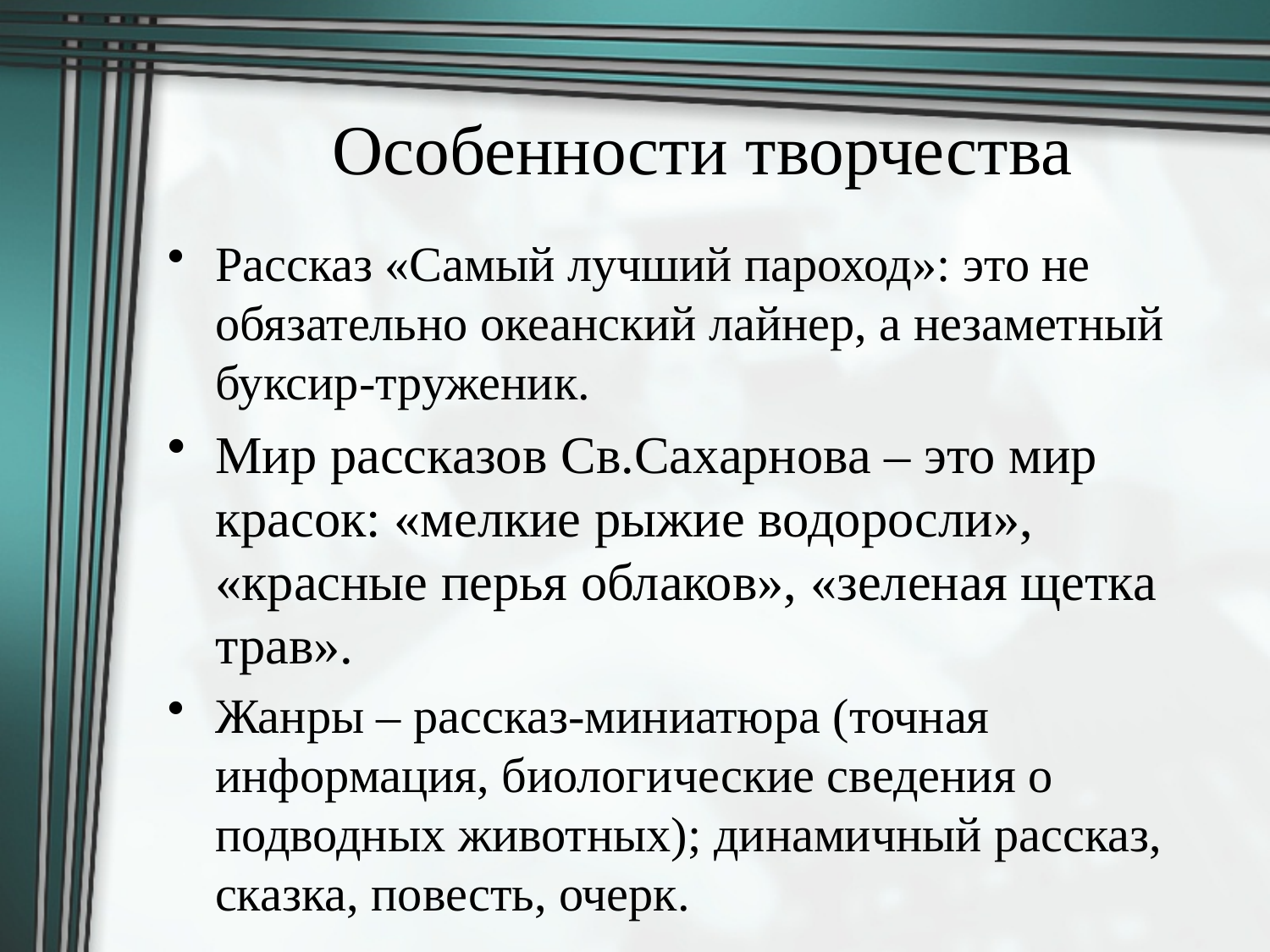

# Особенности творчества
Рассказ «Самый лучший пароход»: это не обязательно океанский лайнер, а незаметный буксир-труженик.
Мир рассказов Св.Сахарнова – это мир красок: «мелкие рыжие водоросли», «красные перья облаков», «зеленая щетка трав».
Жанры – рассказ-миниатюра (точная информация, биологические сведения о подводных животных); динамичный рассказ, сказка, повесть, очерк.